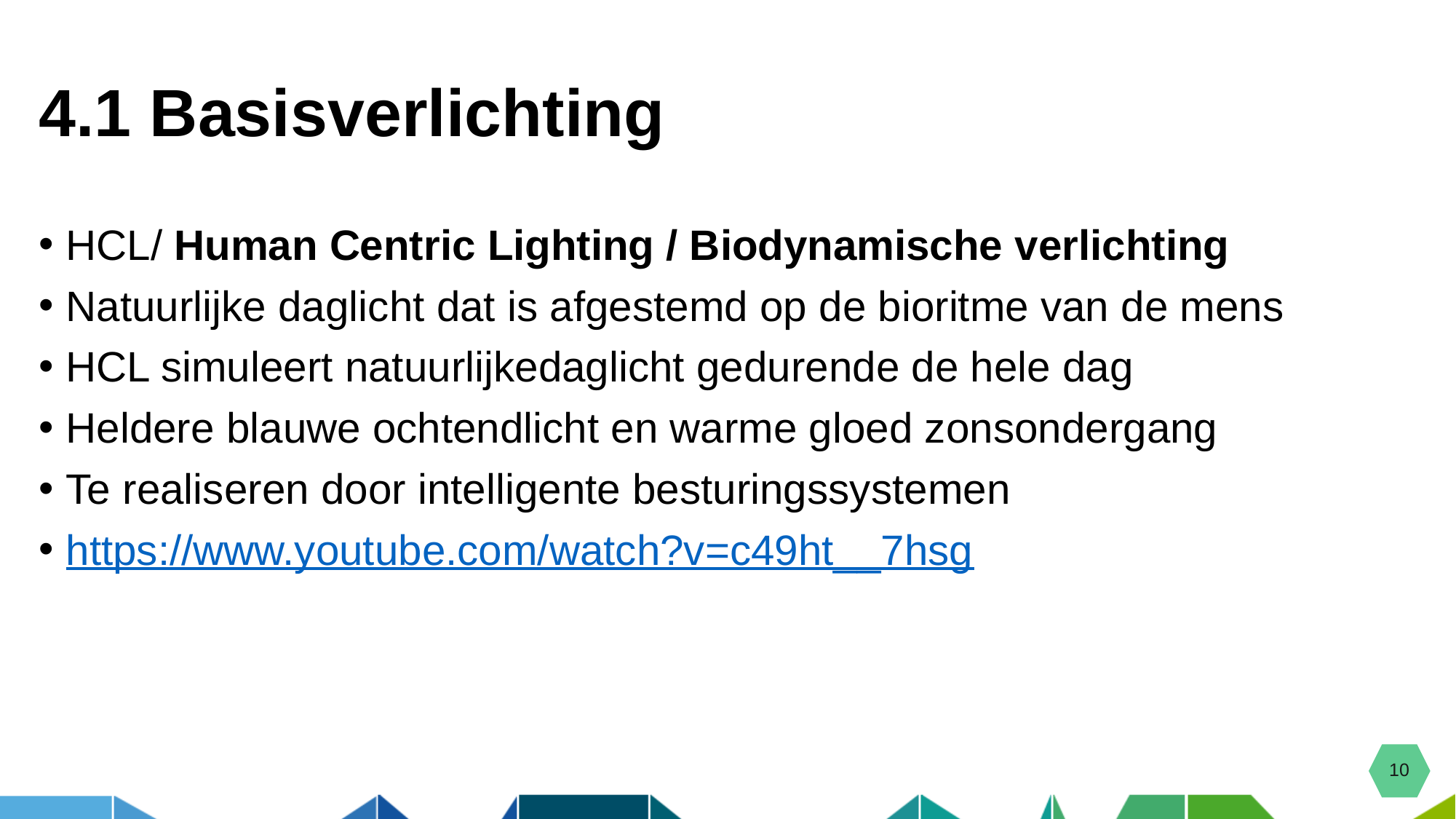

# 4.1 Basisverlichting
HCL/ Human Centric Lighting / Biodynamische verlichting
Natuurlijke daglicht dat is afgestemd op de bioritme van de mens
HCL simuleert natuurlijkedaglicht gedurende de hele dag
Heldere blauwe ochtendlicht en warme gloed zonsondergang
Te realiseren door intelligente besturingssystemen
https://www.youtube.com/watch?v=c49ht__7hsg
10